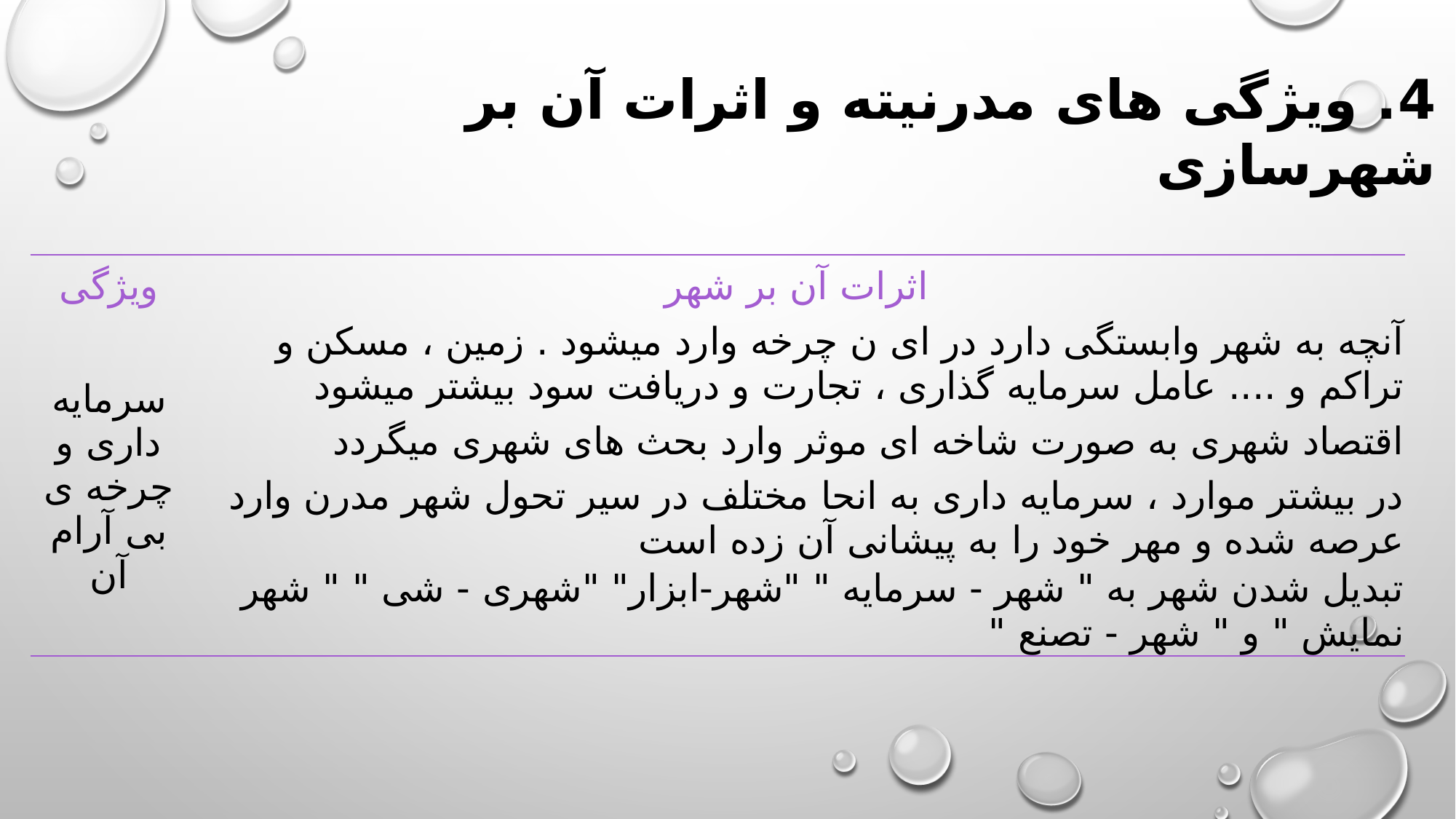

4. ویژگی های مدرنیته و اثرات آن بر شهرسازی
| ویژگی | اثرات آن بر شهر |
| --- | --- |
| سرمایه داری و چرخه ی بی آرام آن | آنچه به شهر وابستگی دارد در ای ن چرخه وارد میشود . زمین ، مسکن و تراکم و .... عامل سرمایه گذاری ، تجارت و دریافت سود بیشتر میشود |
|  | اقتصاد شهری به صورت شاخه ای موثر وارد بحث های شهری میگردد |
|  | در بیشتر موارد ، سرمایه داری به انحا مختلف در سیر تحول شهر مدرن وارد عرصه شده و مهر خود را به پیشانی آن زده است |
|  | تبدیل شدن شهر به " شهر - سرمایه " "شهر-ابزار" "شهری - شی " " شهر نمایش " و " شهر - تصنع " |